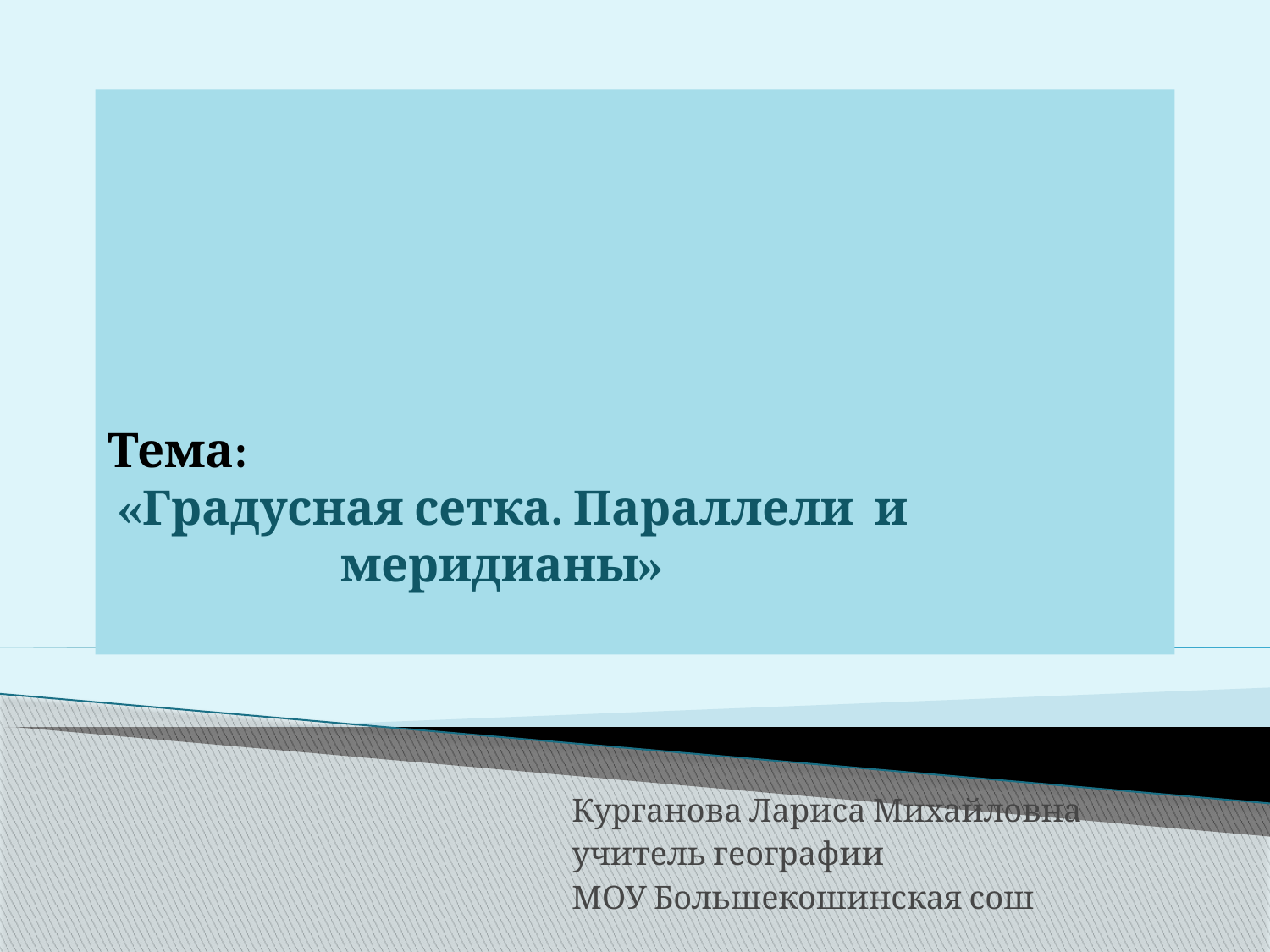

# Тема: «Градусная сетка. Параллели  и меридианы»
Курганова Лариса Михайловна
учитель географии
МОУ Большекошинская сош